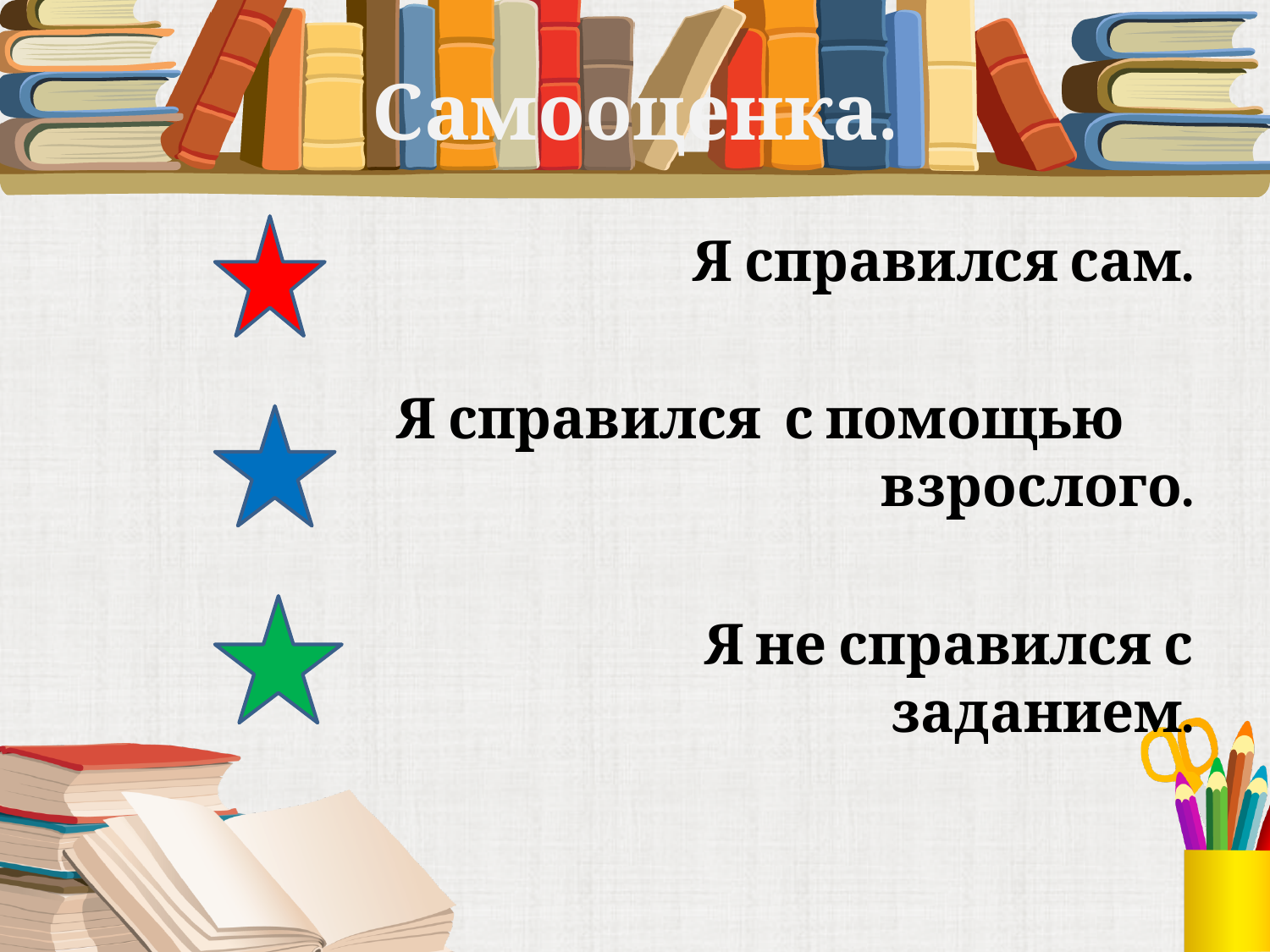

# Самооценка.

                            Я справился сам.

                            Я справился  с помощью                                                    взрослого.

                                     Я не справился с заданием.